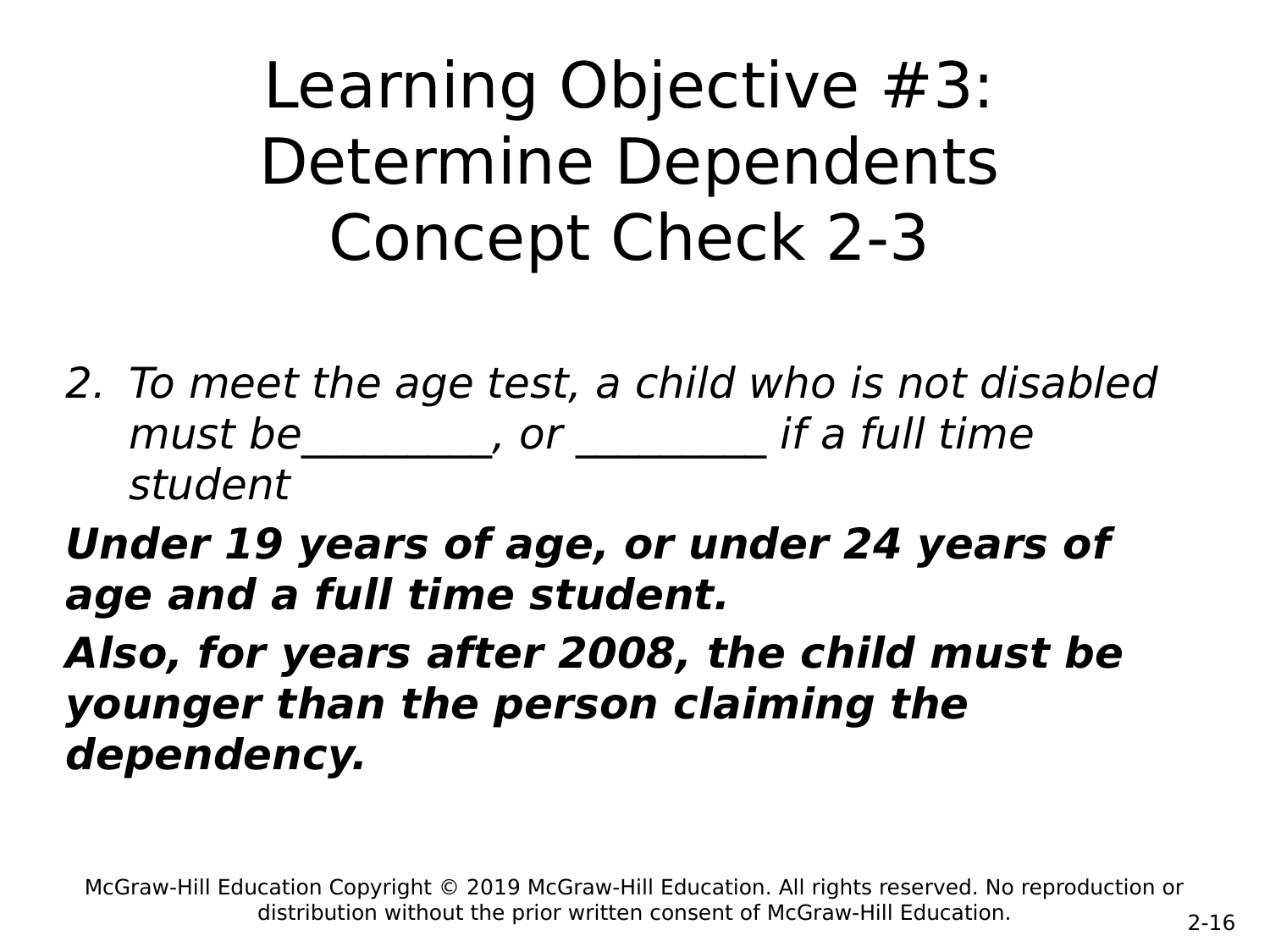

# Learning Objective #3: Determine Dependents Concept Check 2-3
To meet the age test, a child who is not disabled must be_________, or _________ if a full time student
Under 19 years of age, or under 24 years of age and a full time student.
Also, for years after 2008, the child must be younger than the person claiming the dependency.
McGraw-Hill Education Copyright © 2019 McGraw-Hill Education. All rights reserved. No reproduction or distribution without the prior written consent of McGraw-Hill Education.
2-16